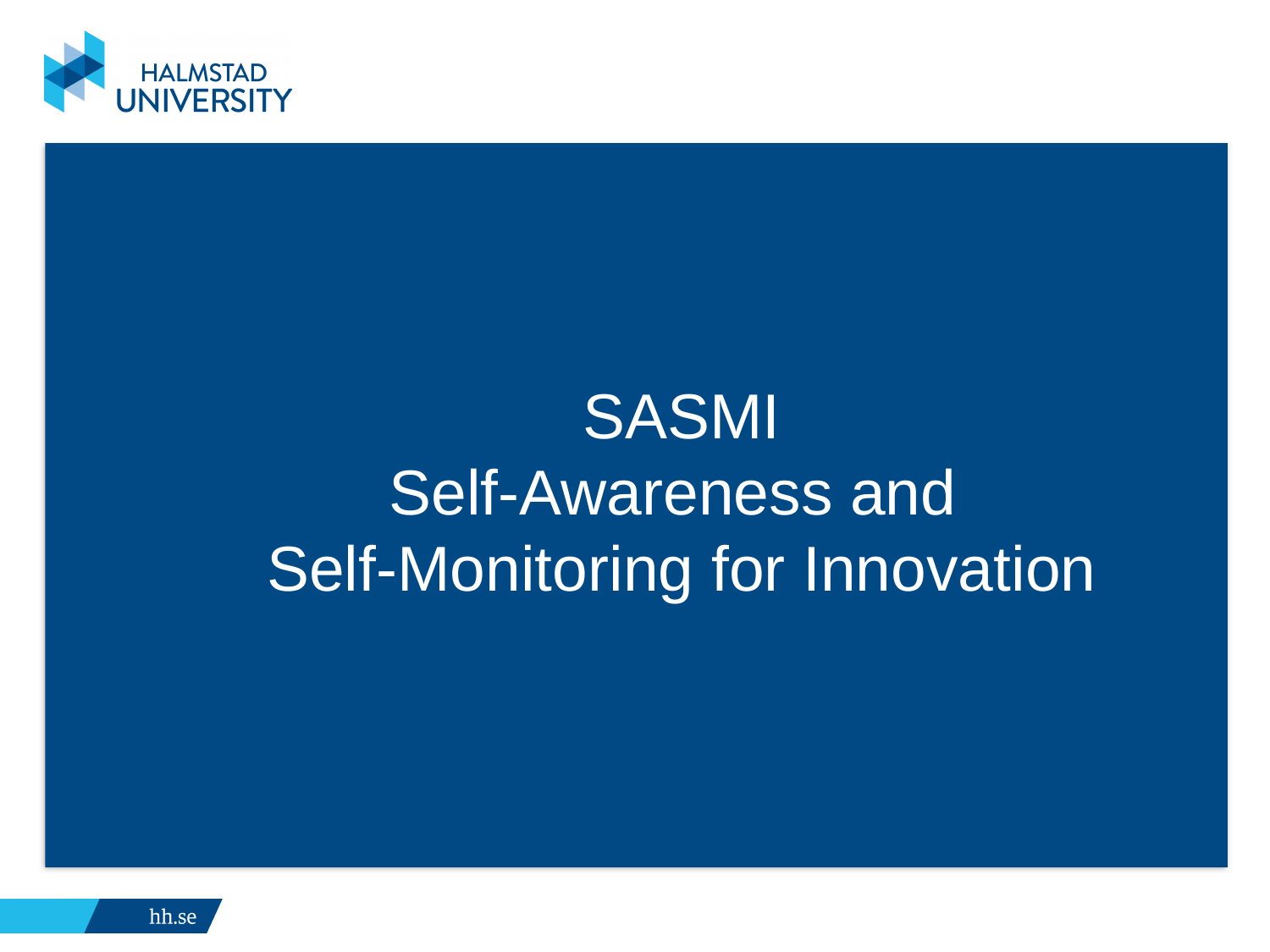

# SASMI Self-Awareness and Self-Monitoring for Innovation